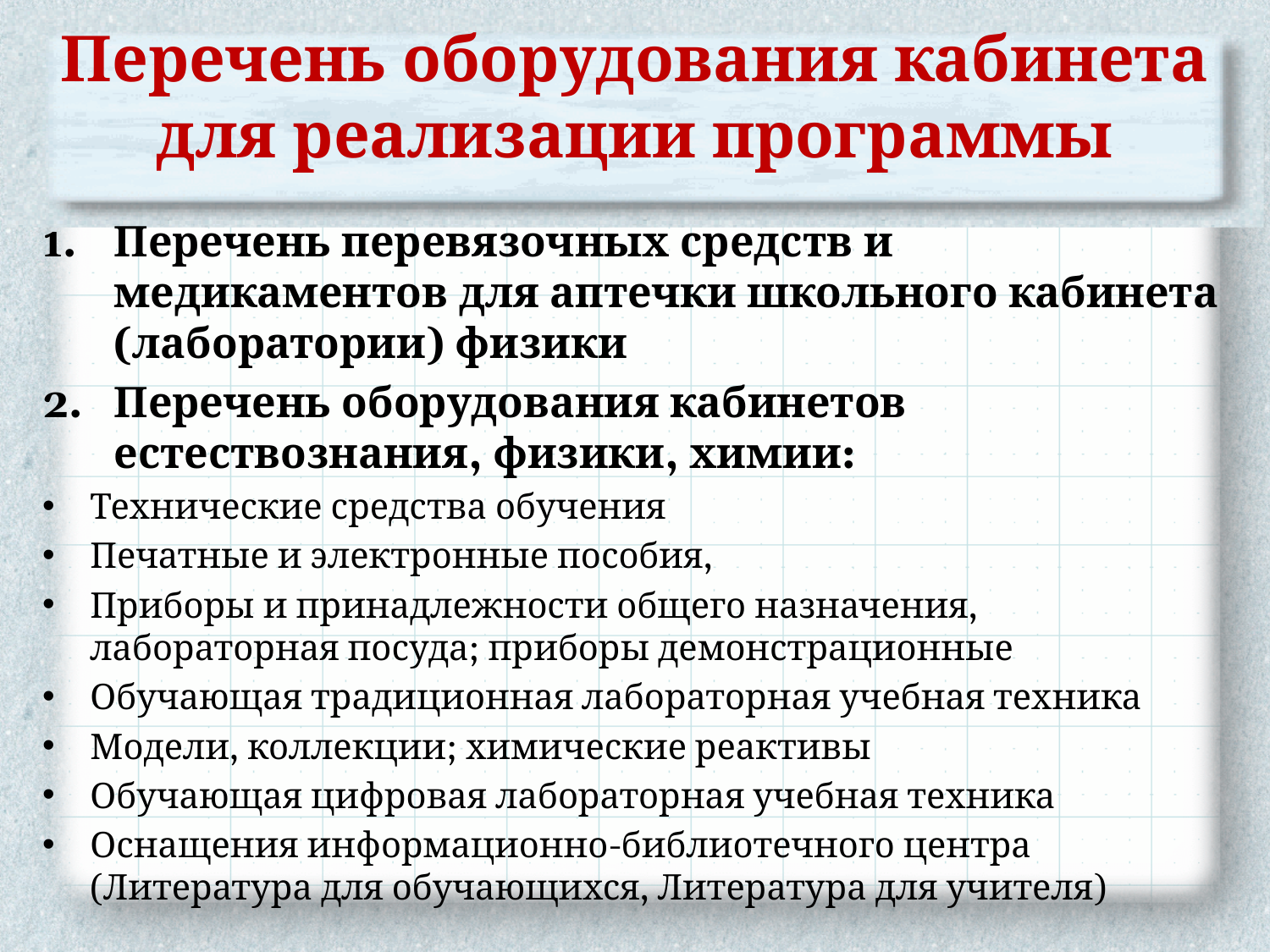

# Перечень оборудования кабинета для реализации программы
Перечень перевязочных средств и медикаментов для аптечки школьного кабинета (лаборатории) физики
Перечень оборудования кабинетов естествознания, физики, химии:
Технические средства обучения
Печатные и электронные пособия,
Приборы и принадлежности общего назначения, лабораторная посуда; приборы демонстрационные
Обучающая традиционная лабораторная учебная техника
Модели, коллекции; химические реактивы
Обучающая цифровая лабораторная учебная техника
Оснащения информационно-библиотечного центра (Литература для обучающихся, Литература для учителя)